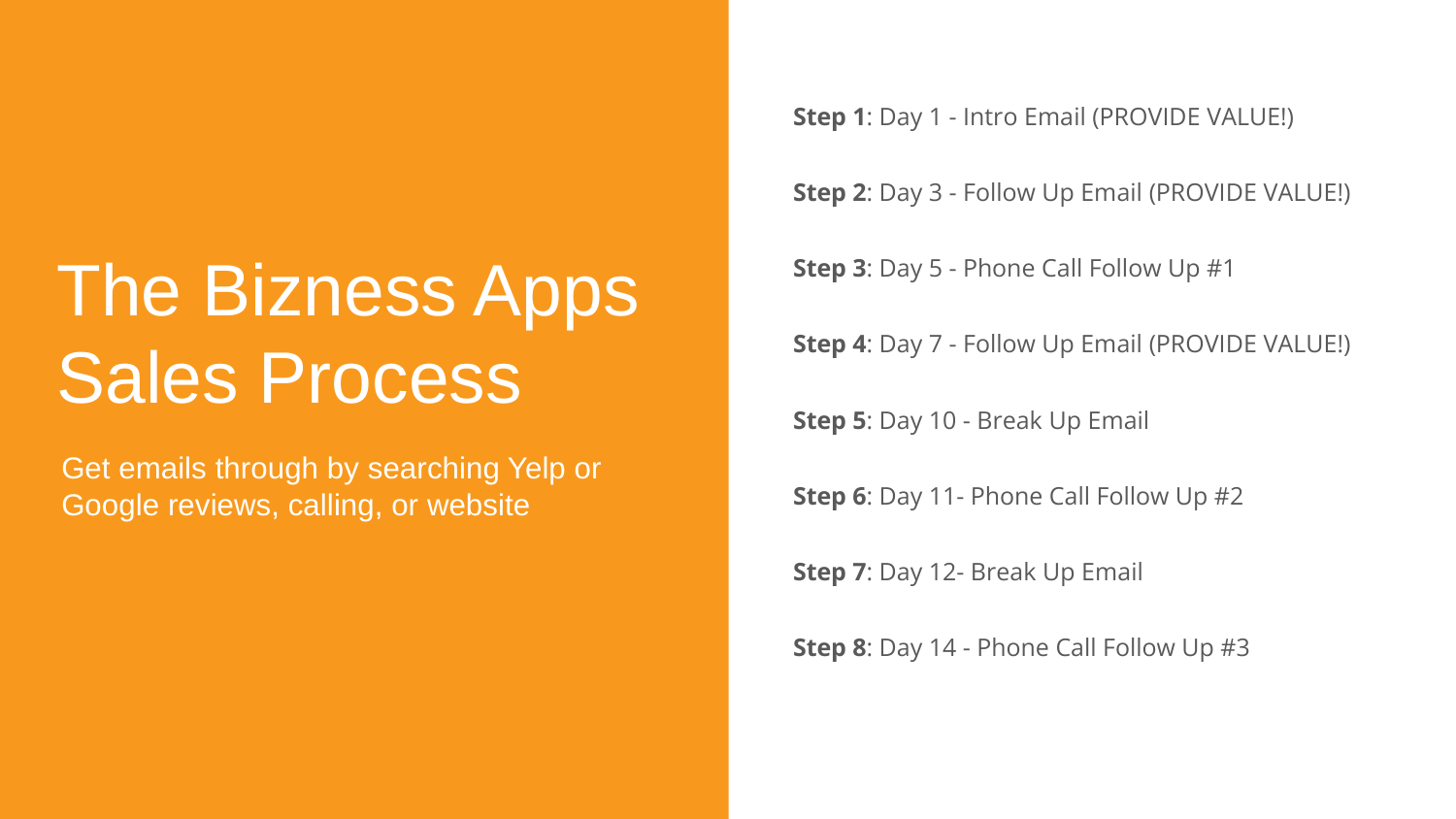

Step 1​: Day 1 - Intro Email (PROVIDE VALUE!)
Step 2​: Day 3 - Follow Up Email (PROVIDE VALUE!)
Step 3​: Day 5 - Phone Call Follow Up #1
Step 4​: Day 7 - Follow Up Email (PROVIDE VALUE!)
Step 5​: Day 10 - Break Up Email
Step 6​: Day 11- Phone Call Follow Up #2
Step 7​: Day 12- Break Up Email
Step 8​: Day 14 - Phone Call Follow Up #3
# The Bizness Apps Sales Process
Get emails through by searching Yelp or Google reviews, calling, or website